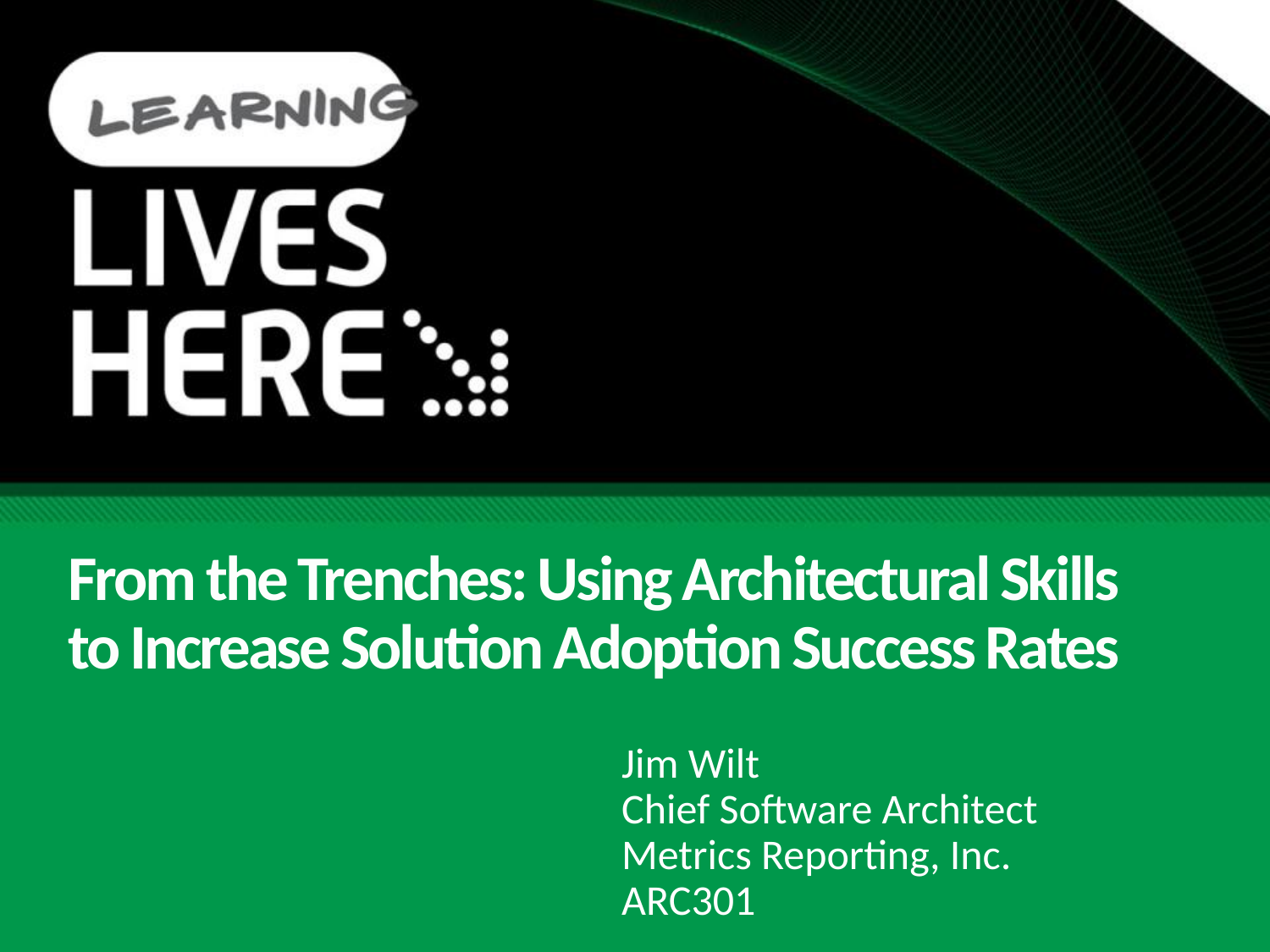

# From the Trenches: Using Architectural Skills to Increase Solution Adoption Success Rates
Jim Wilt
Chief Software Architect
Metrics Reporting, Inc.
ARC301